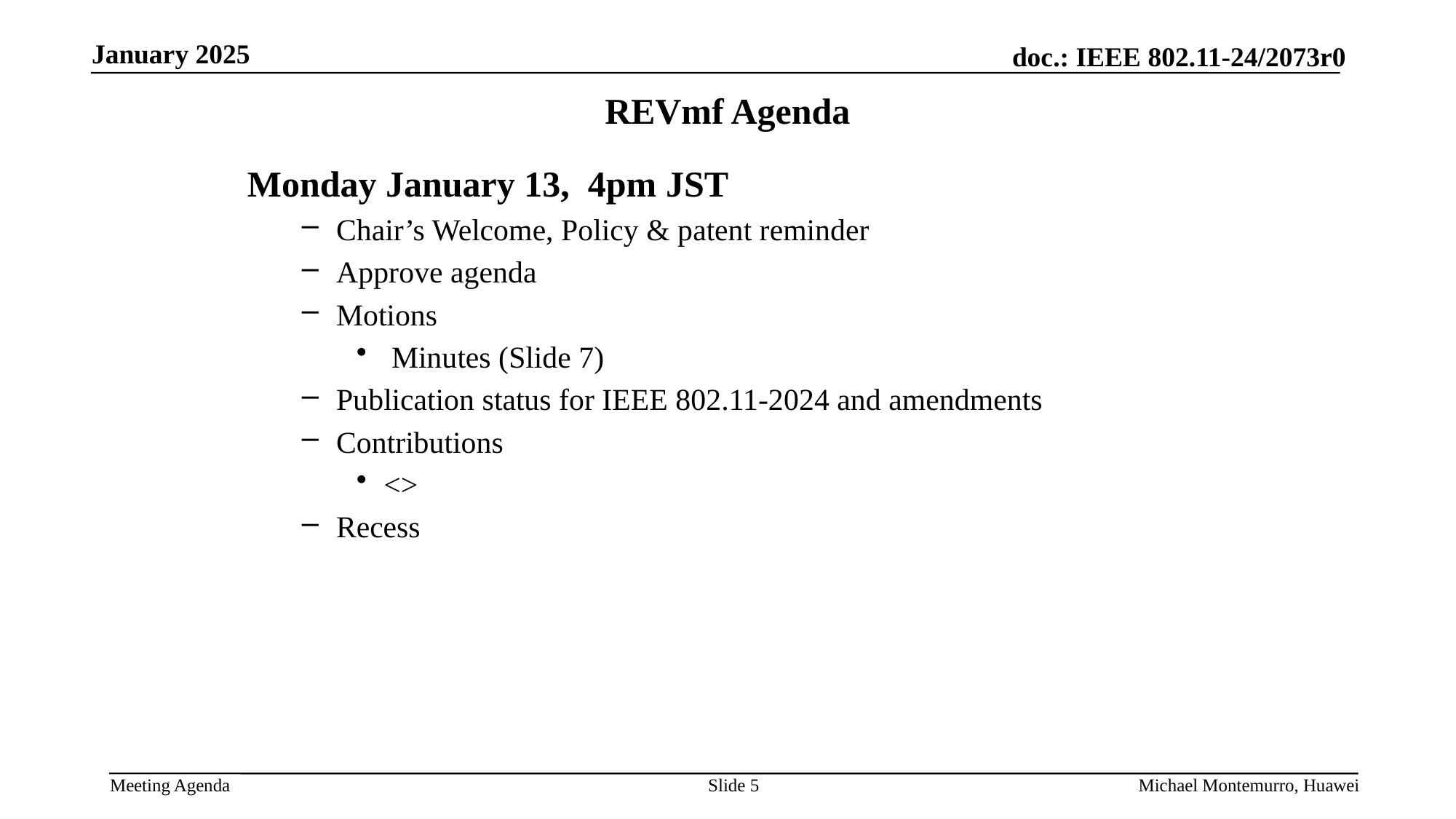

# REVmf Agenda
Monday January 13,  4pm JST
Chair’s Welcome, Policy & patent reminder
Approve agenda
Motions
 Minutes (Slide 7)
Publication status for IEEE 802.11-2024 and amendments
Contributions
<>
Recess
Slide 5
Michael Montemurro, Huawei